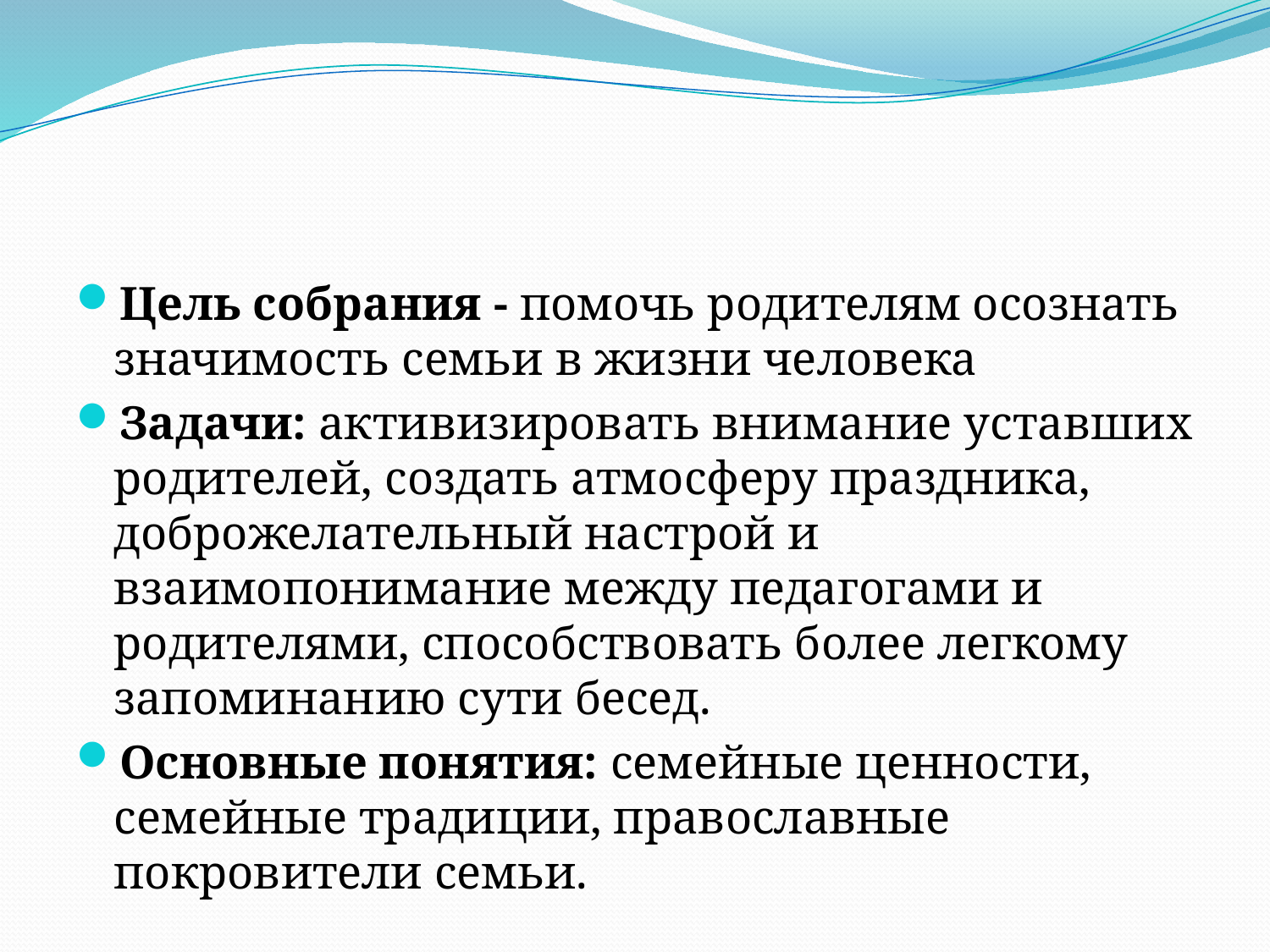

#
Цель собрания - помочь родителям осознать значимость семьи в жизни человека
Задачи: активизировать внимание уставших родителей, создать атмосферу праздника, доброжелательный настрой и взаимопонимание между педагогами и родителями, способствовать более легкому запоминанию сути бесед.
Основные понятия: семейные ценности, семейные традиции, православные покровители семьи.